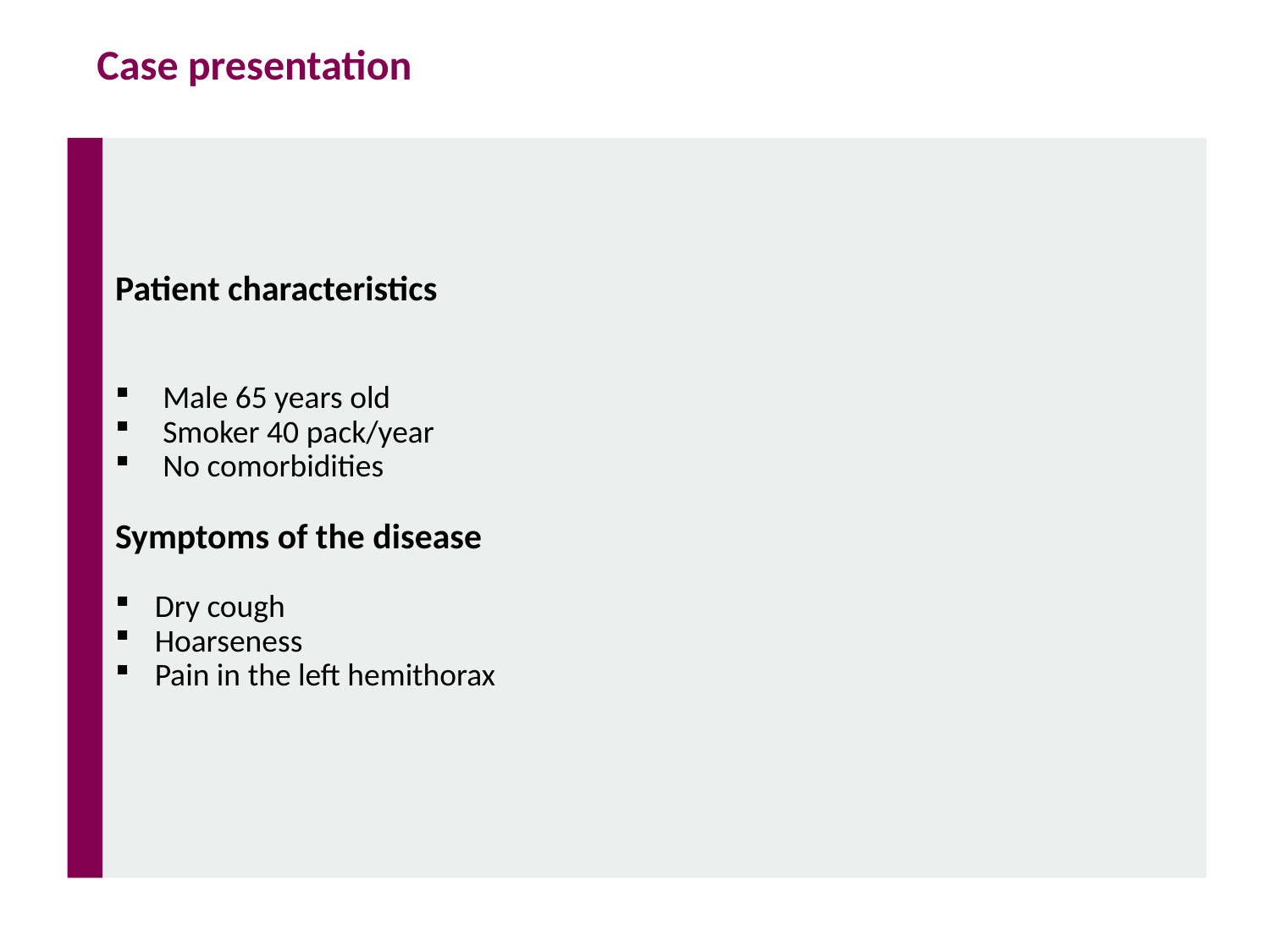

Case presentation

Patient characteristics

Male 65 years old
Smoker 40 pack/year
No comorbidities

Symptoms of the disease

Dry cough
Hoarseness
Pain in the left hemithorax